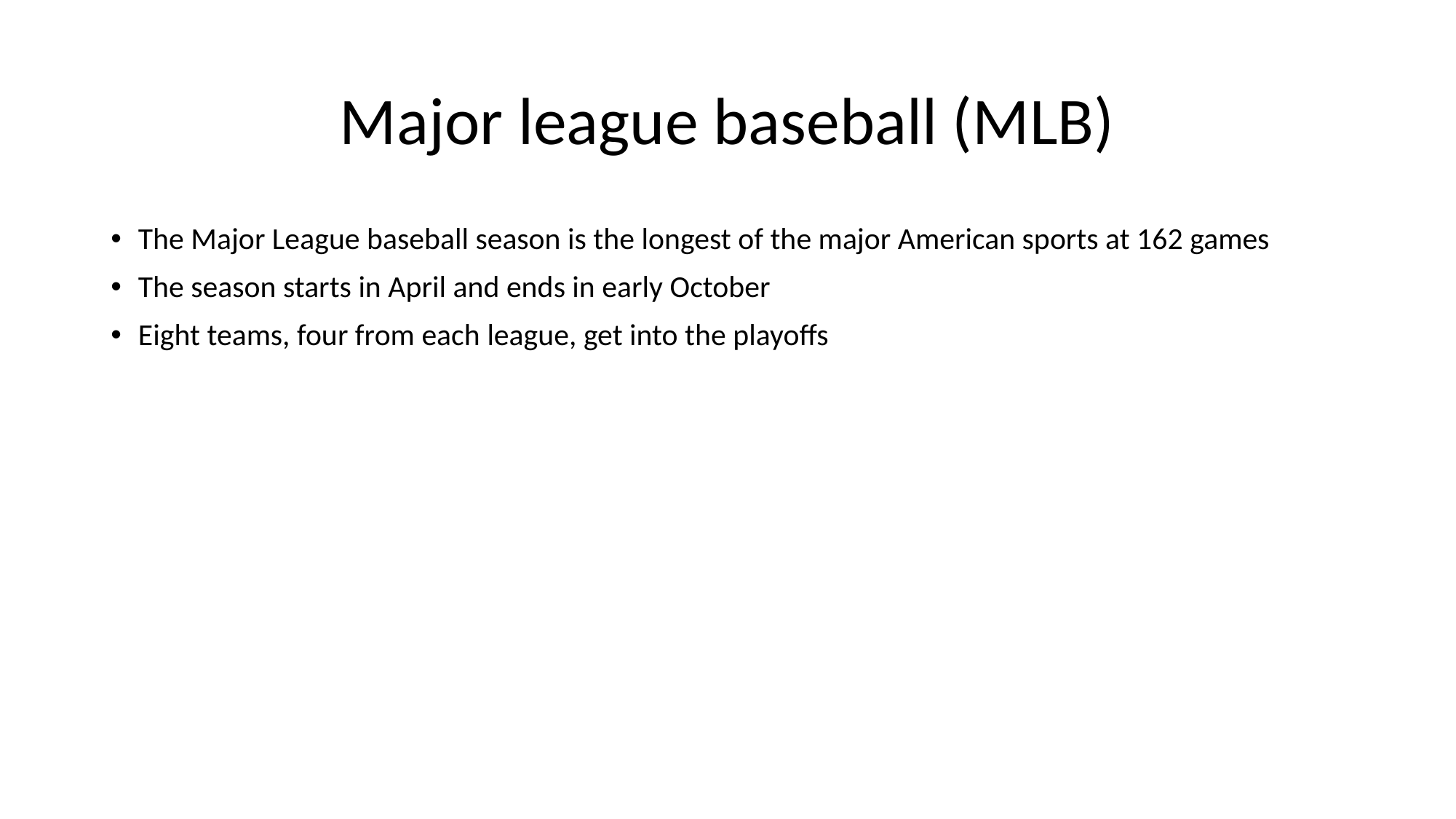

# Major league baseball (MLB)
The Major League baseball season is the longest of the major American sports at 162 games
The season starts in April and ends in early October
Eight teams, four from each league, get into the playoffs